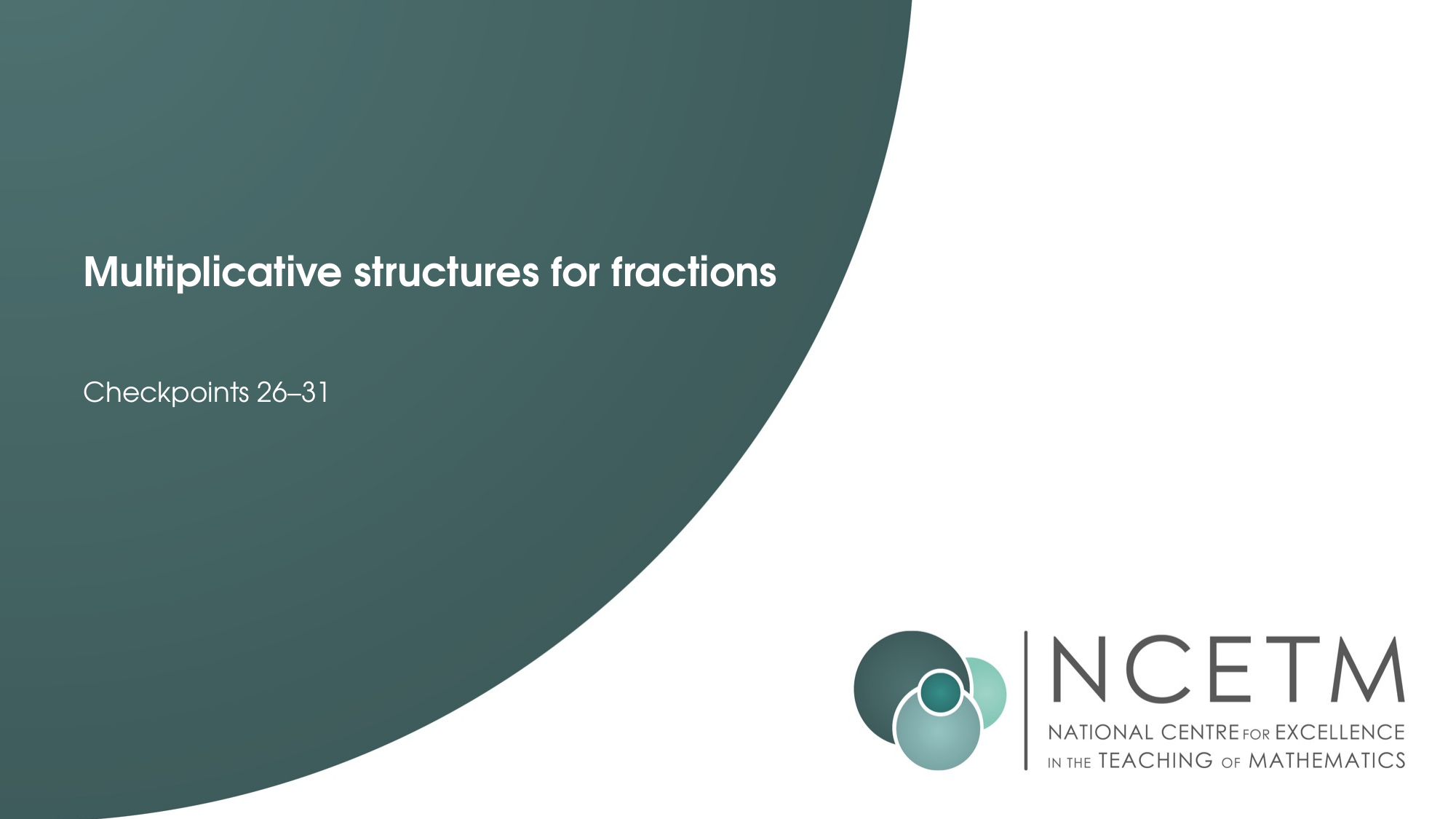

# Multiplicative structures for fractions
Checkpoints 26–31